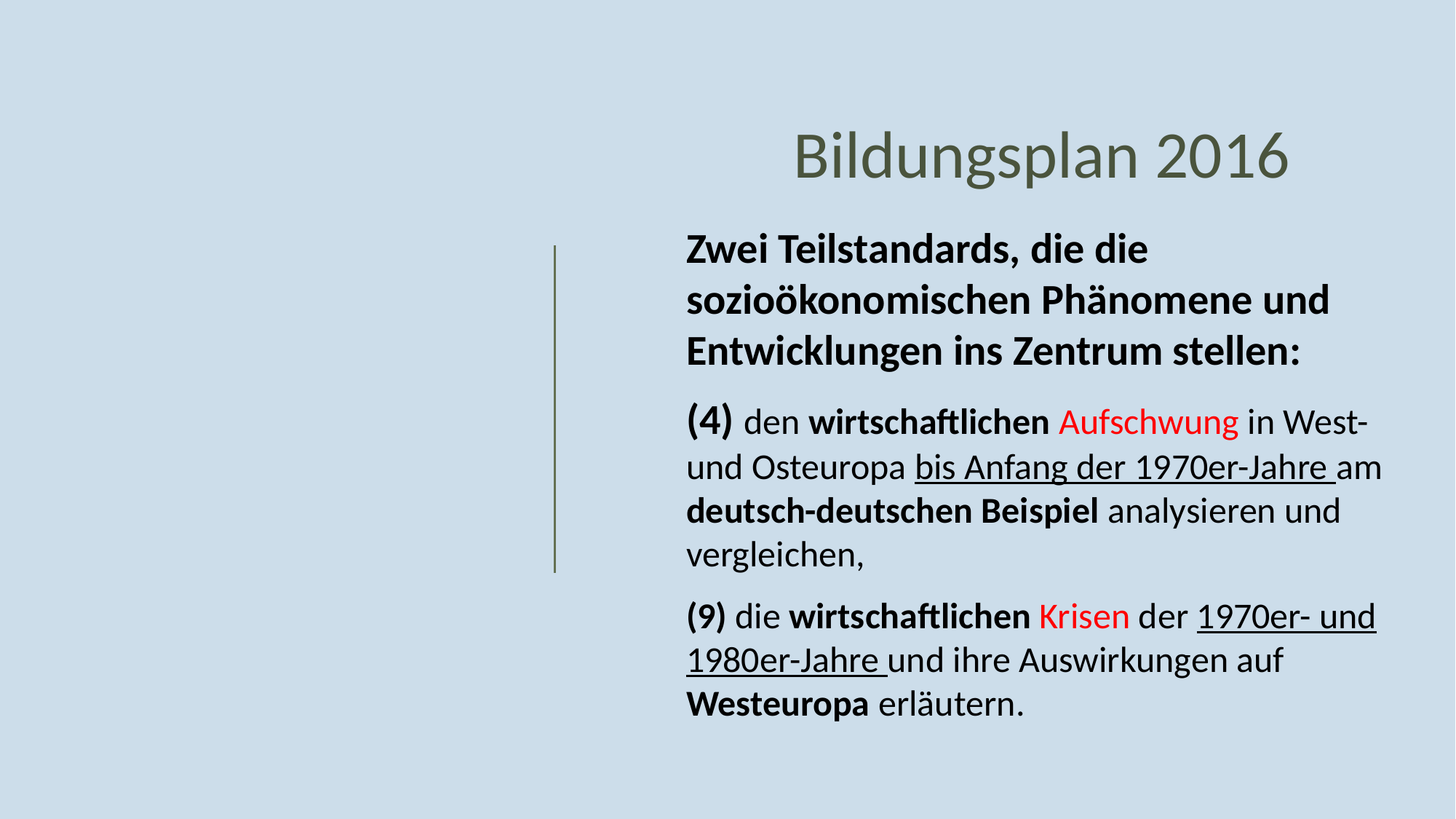

Bildungsplan 2016
Zwei Teilstandards, die die sozioökonomischen Phänomene und Entwicklungen ins Zentrum stellen:
(4) den wirtschaftlichen Aufschwung in West- und Osteuropa bis Anfang der 1970er-Jahre am deutsch-deutschen Beispiel analysieren und vergleichen,
(9) die wirtschaftlichen Krisen der 1970er- und 1980er-Jahre und ihre Auswirkungen auf Westeuropa erläutern.